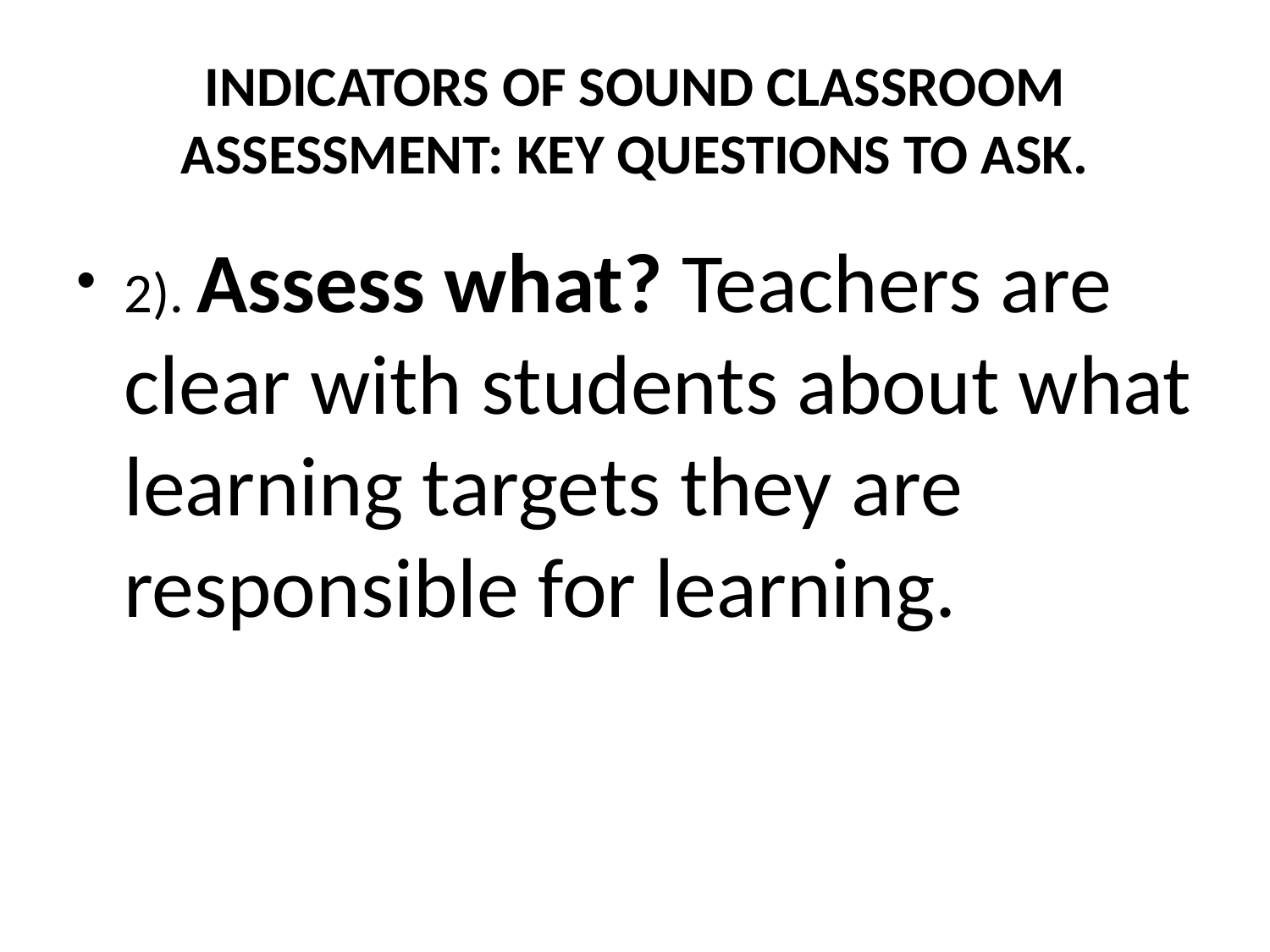

# INDICATORS OF SOUND CLASSROOM ASSESSMENT: KEY QUESTIONS TO ASK.
2). Assess what? Teachers are clear with students about what learning targets they are responsible for learning.